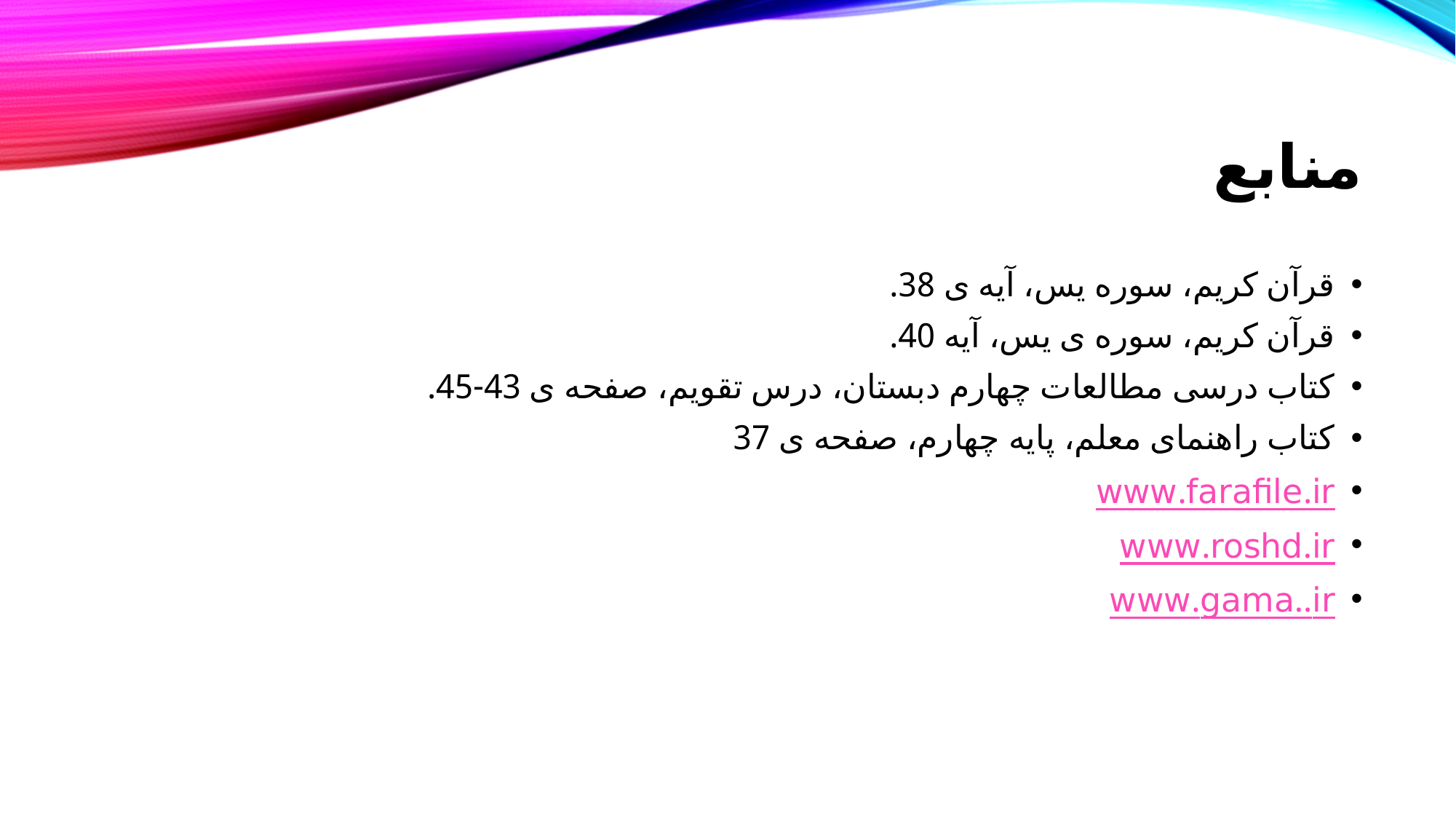

# منابع
قرآن کریم، سوره یس، آیه ی 38.
قرآن کریم، سوره ی یس، آیه 40.
کتاب درسی مطالعات چهارم دبستان، درس تقویم، صفحه ی 43-45.
کتاب راهنمای معلم، پایه چهارم، صفحه ی 37
www.farafile.ir
www.roshd.ir
www.gama..ir